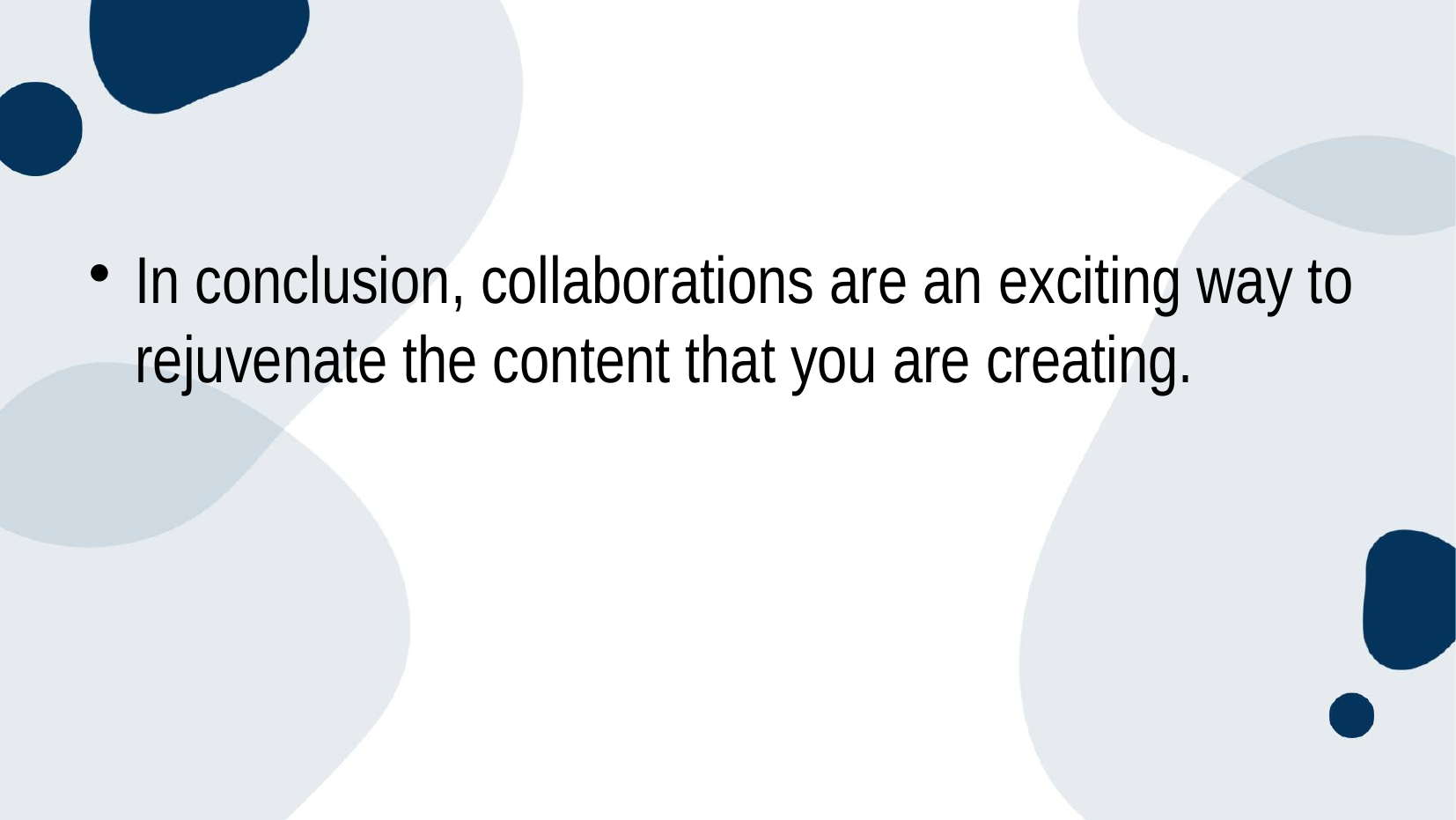

In conclusion, collaborations are an exciting way to rejuvenate the content that you are creating.